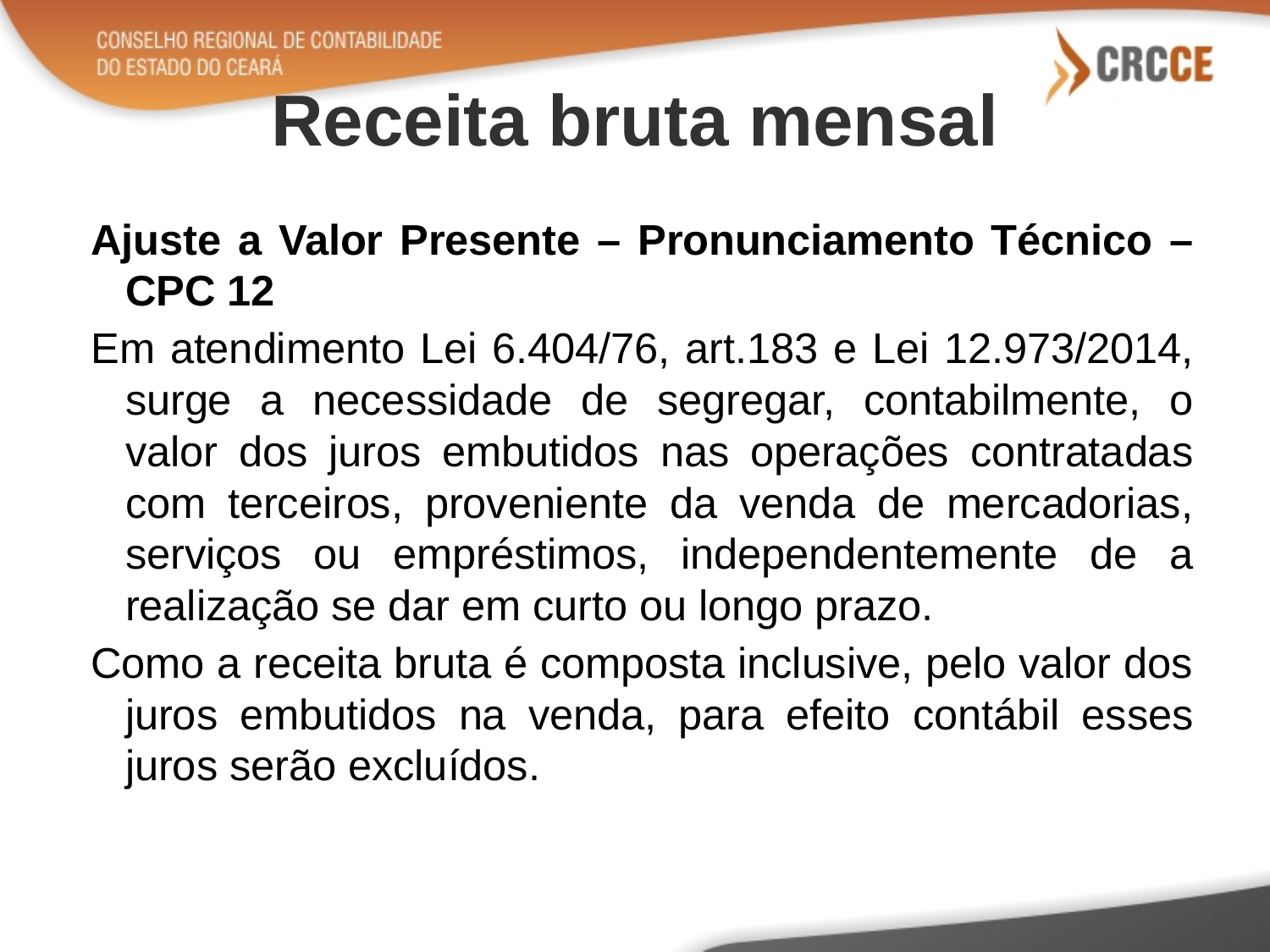

# Receita bruta mensal
Ajuste a Valor Presente – Pronunciamento Técnico – CPC 12
Em atendimento Lei 6.404/76, art.183 e Lei 12.973/2014, surge a necessidade de segregar, contabilmente, o valor dos juros embutidos nas operações contratadas com terceiros, proveniente da venda de mercadorias, serviços ou empréstimos, independentemente de a realização se dar em curto ou longo prazo.
Como a receita bruta é composta inclusive, pelo valor dos juros embutidos na venda, para efeito contábil esses juros serão excluídos.